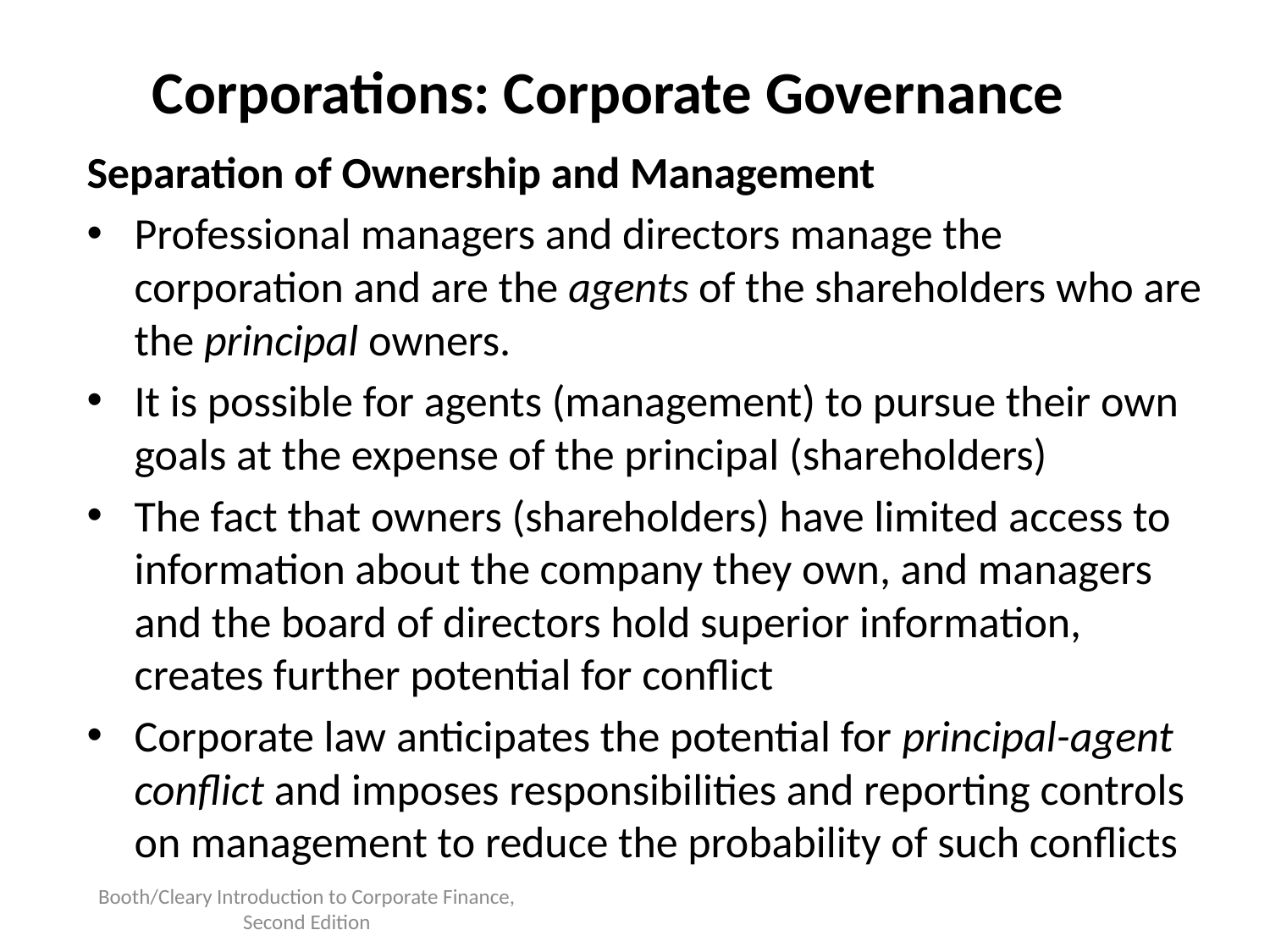

# Corporations: Corporate Governance
Separation of Ownership and Management
Professional managers and directors manage the corporation and are the agents of the shareholders who are the principal owners.
It is possible for agents (management) to pursue their own goals at the expense of the principal (shareholders)
The fact that owners (shareholders) have limited access to information about the company they own, and managers and the board of directors hold superior information, creates further potential for conflict
Corporate law anticipates the potential for principal-agent conflict and imposes responsibilities and reporting controls on management to reduce the probability of such conflicts
21
Booth/Cleary Introduction to Corporate Finance, Second Edition